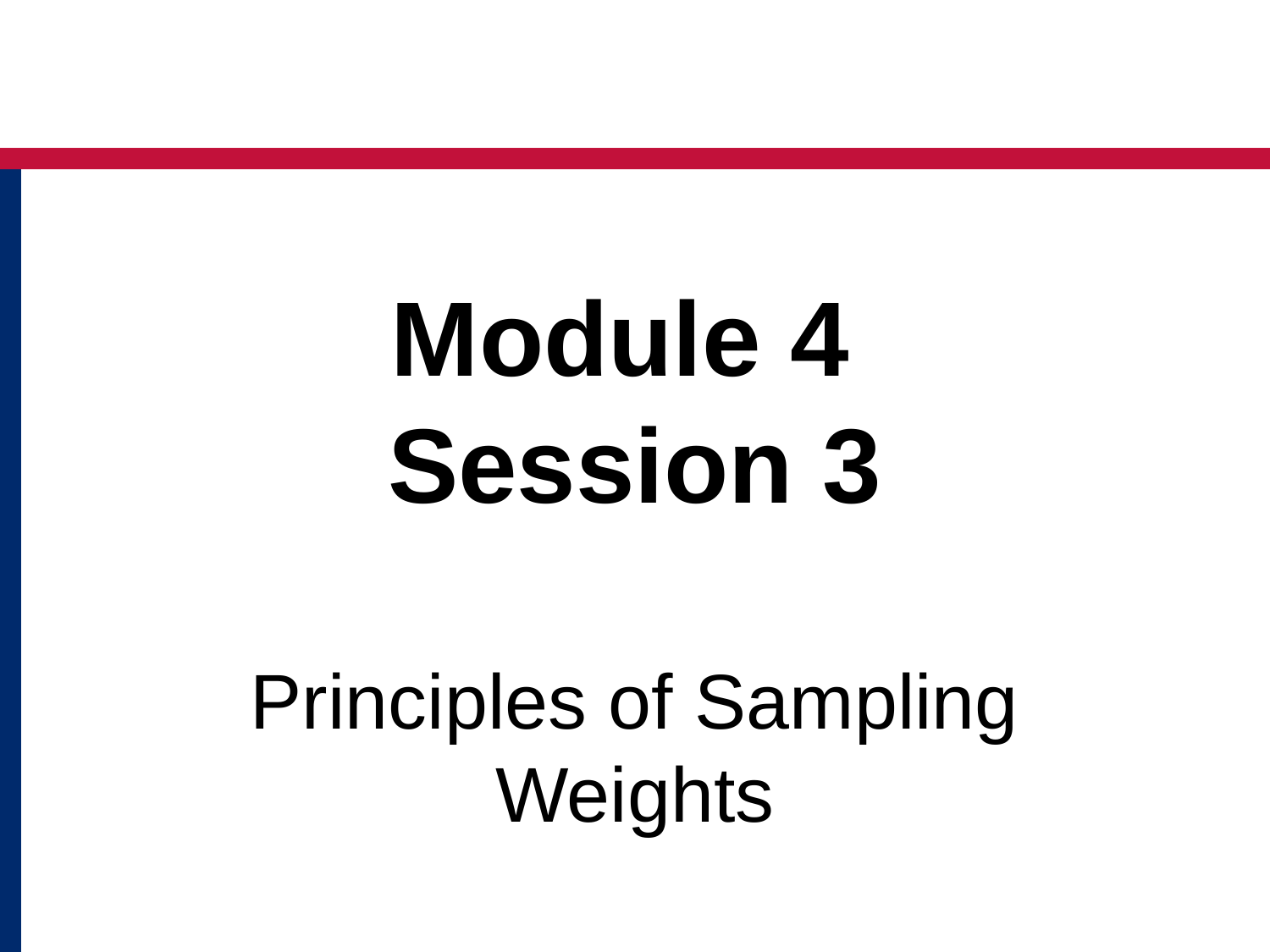

# Module 4 Session 3
Principles of Sampling Weights